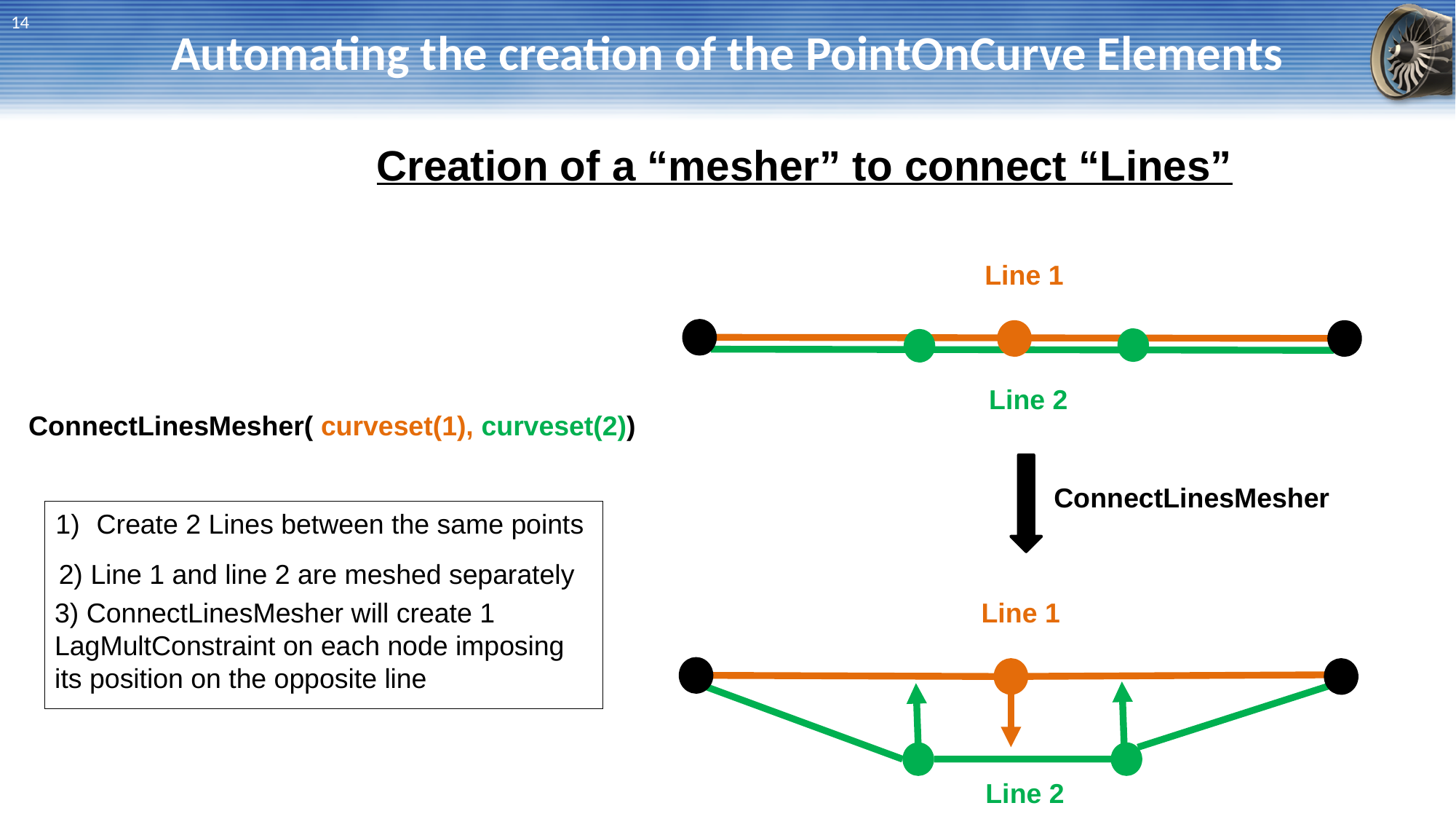

# Automating the creation of the PointOnCurve Elements
14
Creation of a “mesher” to connect “Lines”
Line 1

Line 2
ConnectLinesMesher( curveset(1), curveset(2))

ConnectLinesMesher
Create 2 Lines between the same points

2) Line 1 and line 2 are meshed separately

3) ConnectLinesMesher will create 1 LagMultConstraint on each node imposing its position on the opposite line
Line 1

Line 2
14